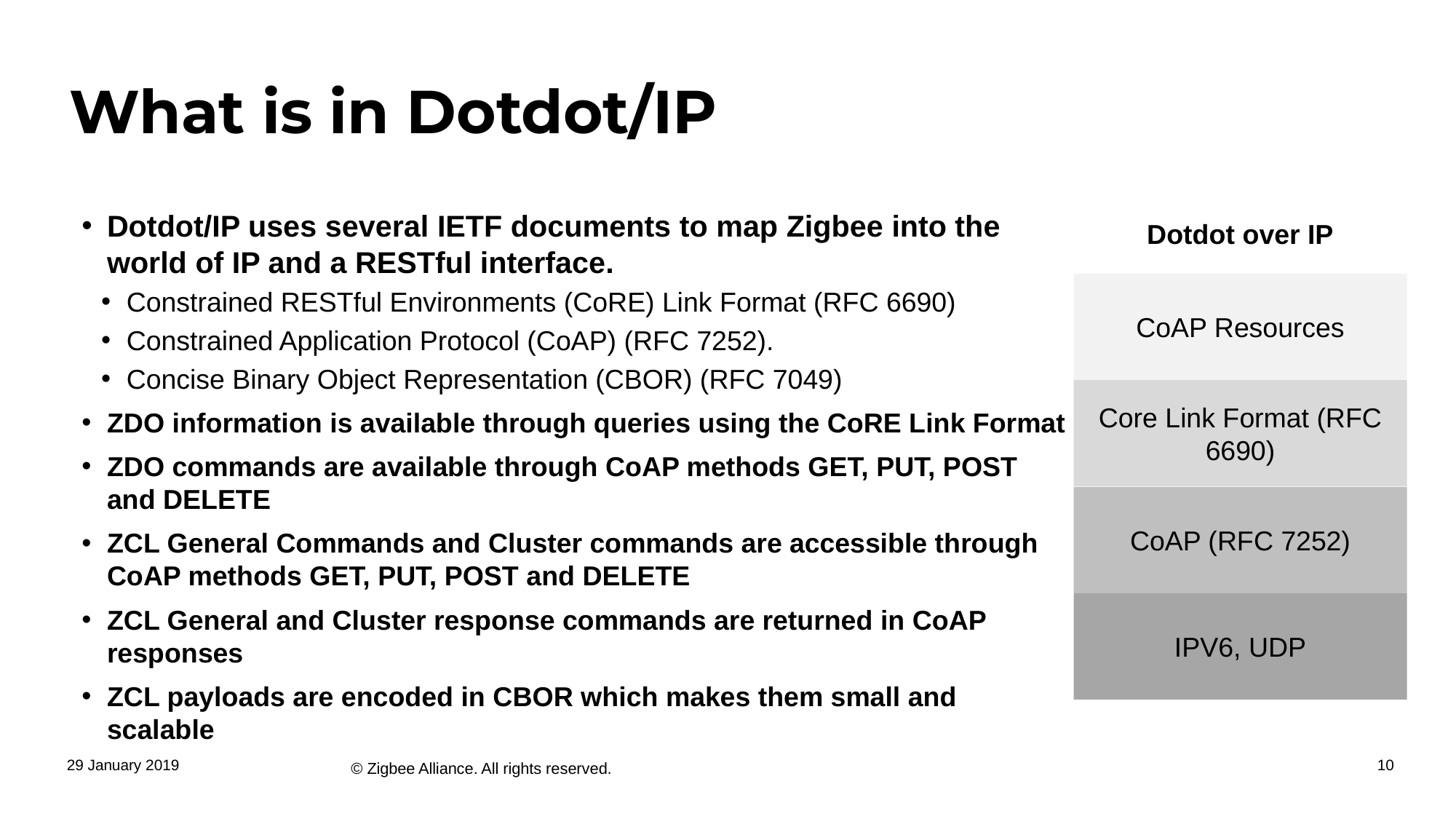

# What is in Dotdot/IP
Dotdot/IP uses several IETF documents to map Zigbee into the world of IP and a RESTful interface.
Constrained RESTful Environments (CoRE) Link Format (RFC 6690)
Constrained Application Protocol (CoAP) (RFC 7252).
Concise Binary Object Representation (CBOR) (RFC 7049)
ZDO information is available through queries using the CoRE Link Format
ZDO commands are available through CoAP methods GET, PUT, POST and DELETE
ZCL General Commands and Cluster commands are accessible through CoAP methods GET, PUT, POST and DELETE
ZCL General and Cluster response commands are returned in CoAP responses
ZCL payloads are encoded in CBOR which makes them small and scalable

Dotdot over IP
CoAP Resources
Core Link Format (RFC 6690)
CoAP (RFC 7252)
IPV6, UDP